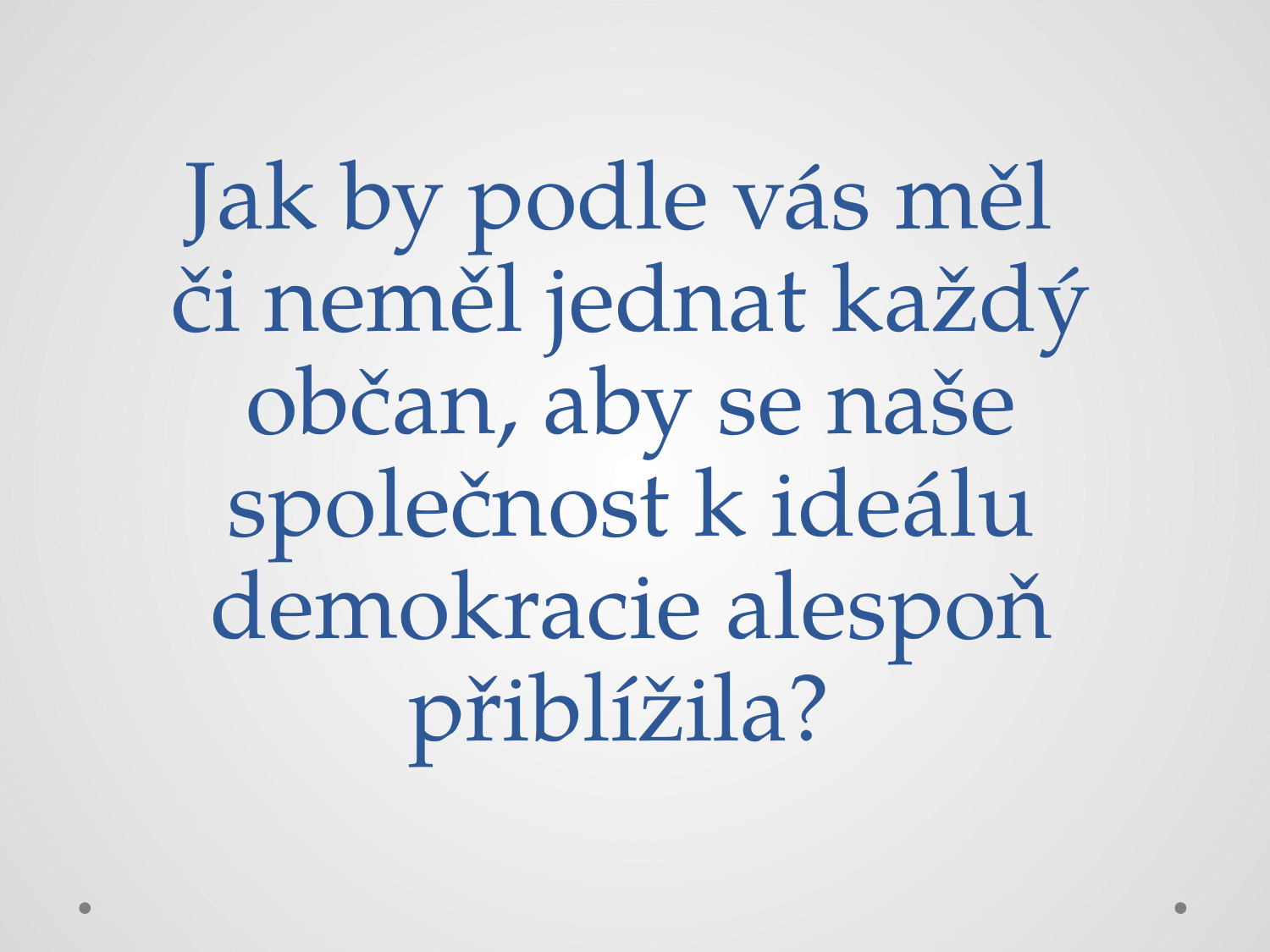

# Jak by podle vás měl či neměl jednat každý občan, aby se naše společnost k ideálu demokracie alespoň přiblížila?